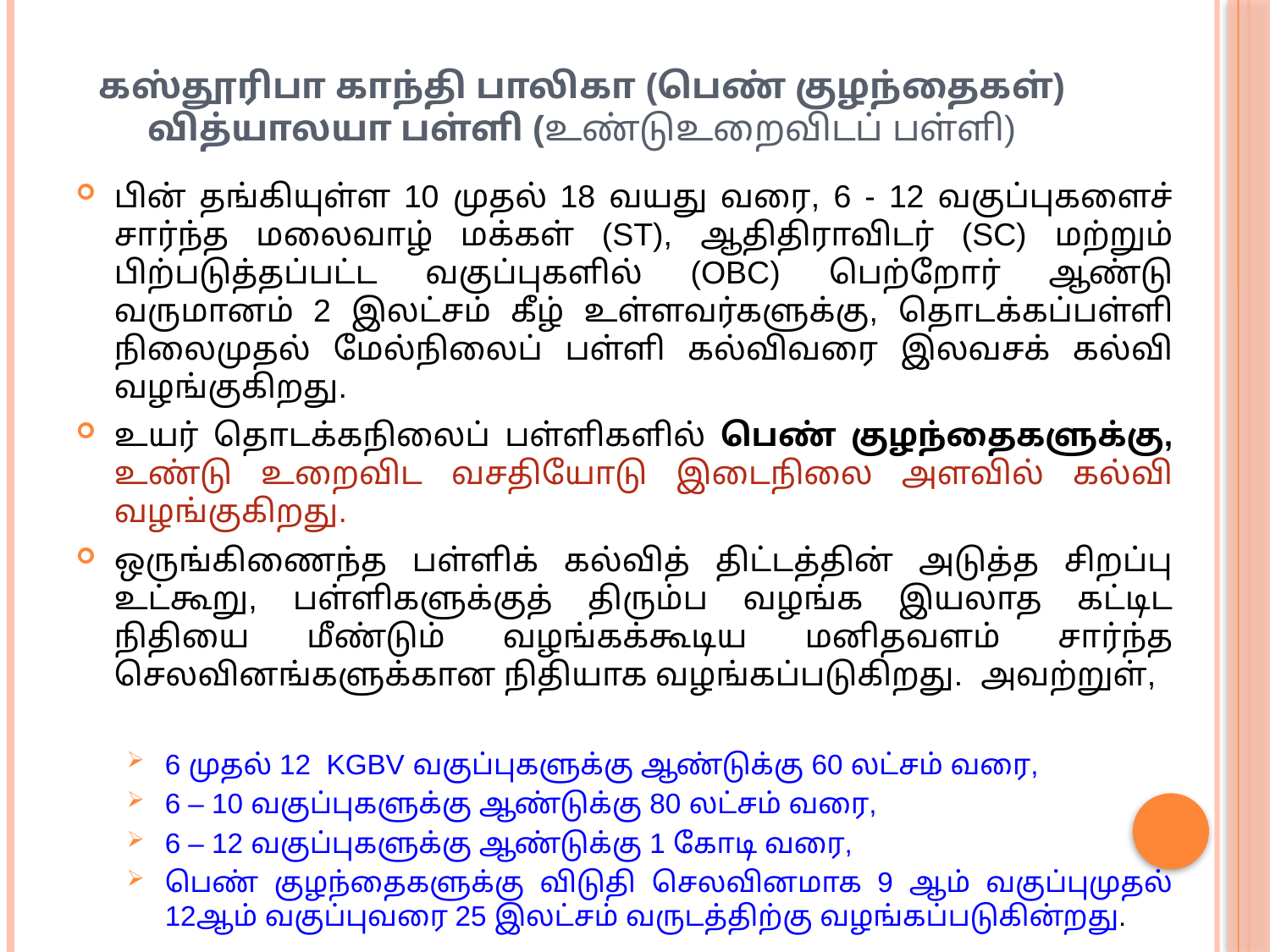

# கஸ்தூரிபா காந்தி பாலிகா (பெண் குழந்தைகள்) வித்யாலயா பள்ளி (உண்டுஉறைவிடப் பள்ளி)
பின் தங்கியுள்ள 10 முதல் 18 வயது வரை, 6 - 12 வகுப்புகளைச் சார்ந்த மலைவாழ் மக்கள் (ST), ஆதிதிராவிடர் (SC) மற்றும் பிற்படுத்தப்பட்ட வகுப்புகளில் (OBC) பெற்றோர் ஆண்டு வருமானம் 2 இலட்சம் கீழ் உள்ளவர்களுக்கு, தொடக்கப்பள்ளி நிலைமுதல் மேல்நிலைப் பள்ளி கல்விவரை இலவசக் கல்வி வழங்குகிறது.
உயர் தொடக்கநிலைப் பள்ளிகளில் பெண் குழந்தைகளுக்கு, உண்டு உறைவிட வசதியோடு இடைநிலை அளவில் கல்வி வழங்குகிறது.
ஒருங்கிணைந்த பள்ளிக் கல்வித் திட்டத்தின் அடுத்த சிறப்பு உட்கூறு, பள்ளிகளுக்குத் திரும்ப வழங்க இயலாத கட்டிட நிதியை மீண்டும் வழங்கக்கூடிய மனிதவளம் சார்ந்த செலவினங்களுக்கான நிதியாக வழங்கப்படுகிறது.  அவற்றுள்,

6 முதல் 12  KGBV வகுப்புகளுக்கு ஆண்டுக்கு 60 லட்சம் வரை,
6 – 10 வகுப்புகளுக்கு ஆண்டுக்கு 80 லட்சம் வரை,
6 – 12 வகுப்புகளுக்கு ஆண்டுக்கு 1 கோடி வரை,
பெண் குழந்தைகளுக்கு விடுதி செலவினமாக 9 ஆம் வகுப்புமுதல் 12ஆம் வகுப்புவரை 25 இலட்சம் வருடத்திற்கு வழங்கப்படுகின்றது.